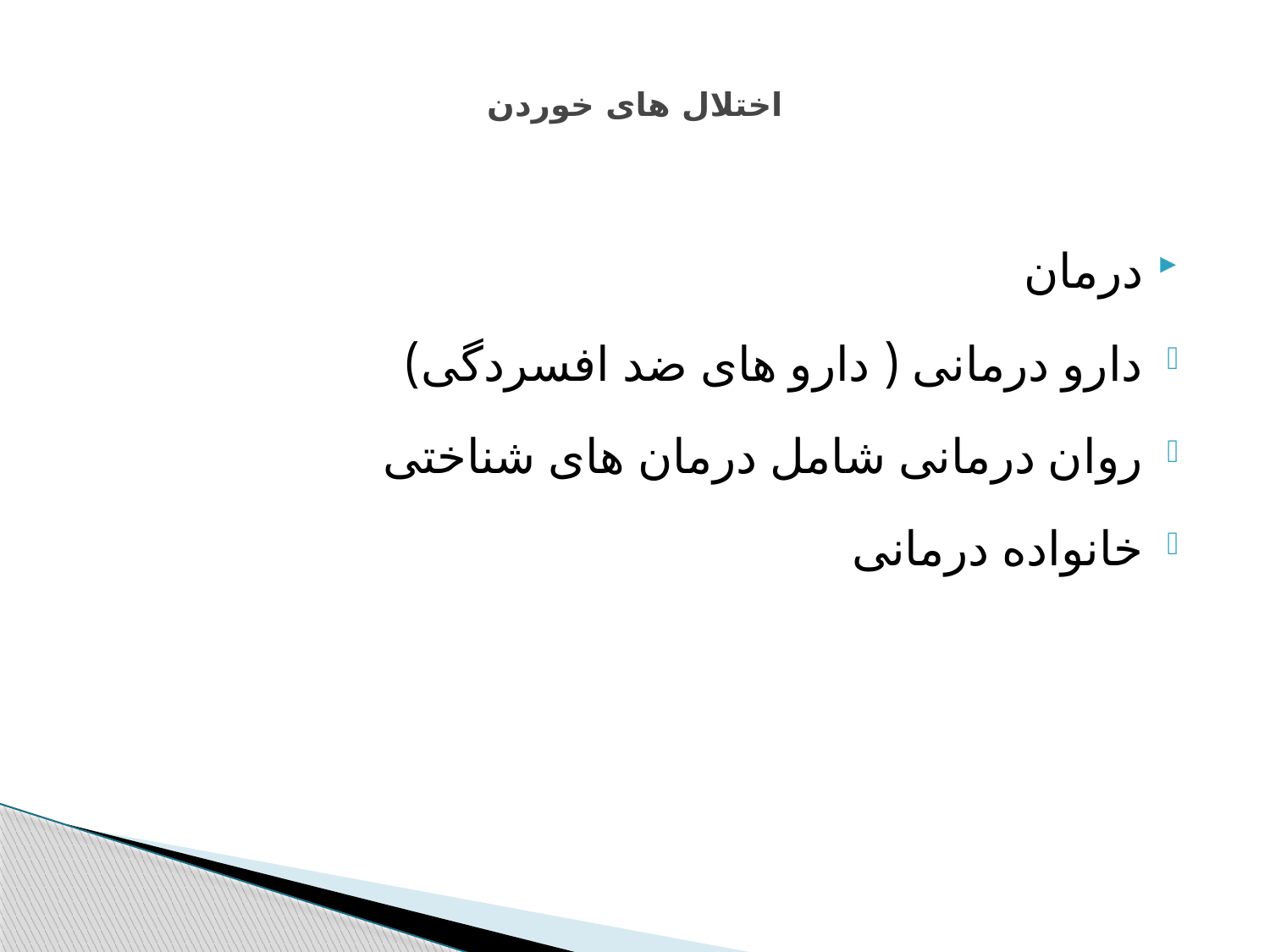

# اختلال های خوردن
درمان
دارو درمانی ( دارو های ضد افسردگی)
روان درمانی شامل درمان های شناختی
خانواده درمانی